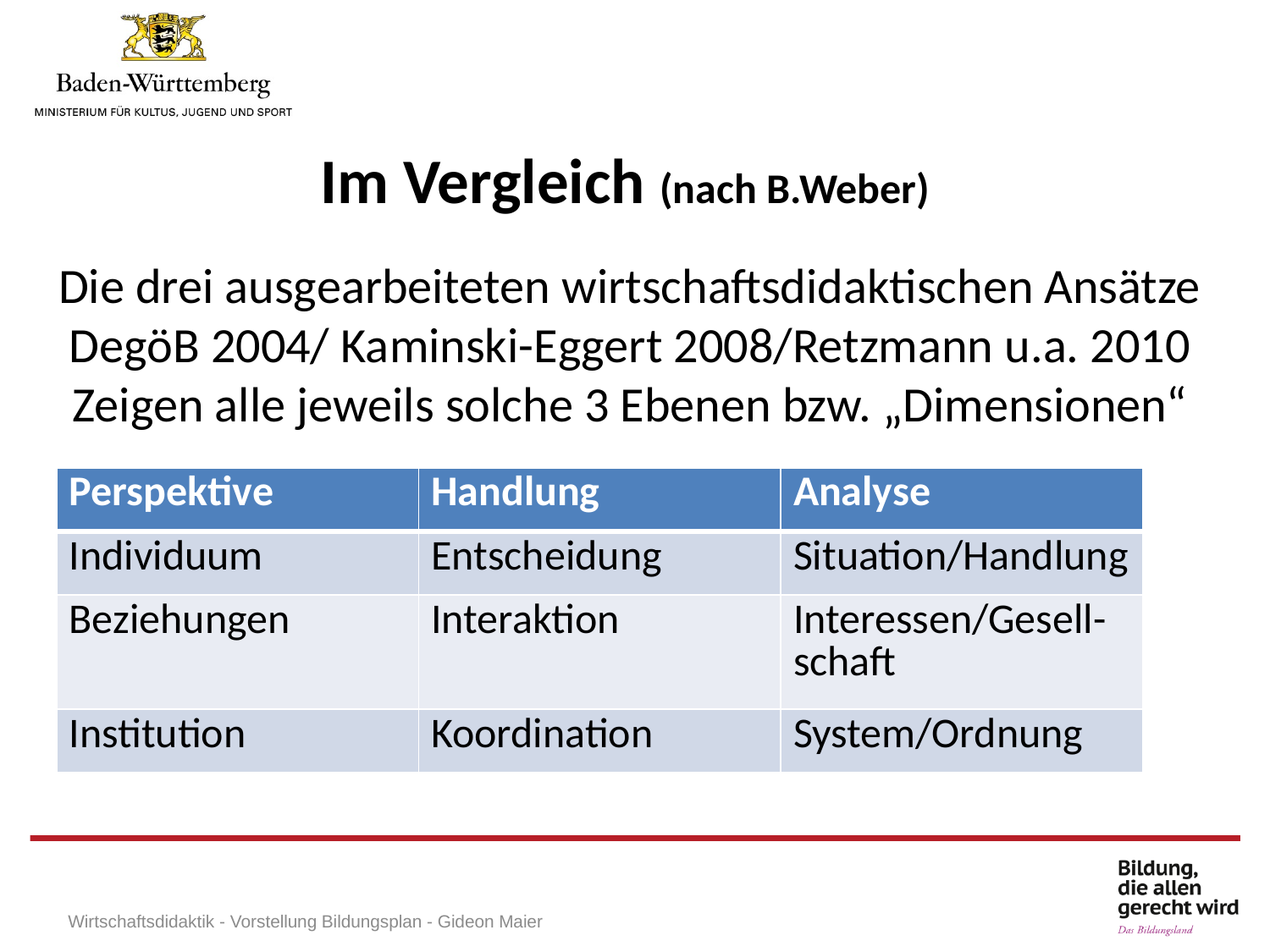

Im Vergleich (nach B.Weber)

Die drei ausgearbeiteten wirtschaftsdidaktischen Ansätze DegöB 2004/ Kaminski-Eggert 2008/Retzmann u.a. 2010
Zeigen alle jeweils solche 3 Ebenen bzw. „Dimensionen“
Individuelle Förderung am Gymnasium

| Perspektive | Handlung | Analyse |
| --- | --- | --- |
| Individuum | Entscheidung | Situation/Handlung |
| Beziehungen | Interaktion | Interessen/Gesell-schaft |
| Institution | Koordination | System/Ordnung |
Wirtschaftsdidaktik - Vorstellung Bildungsplan - Gideon Maier